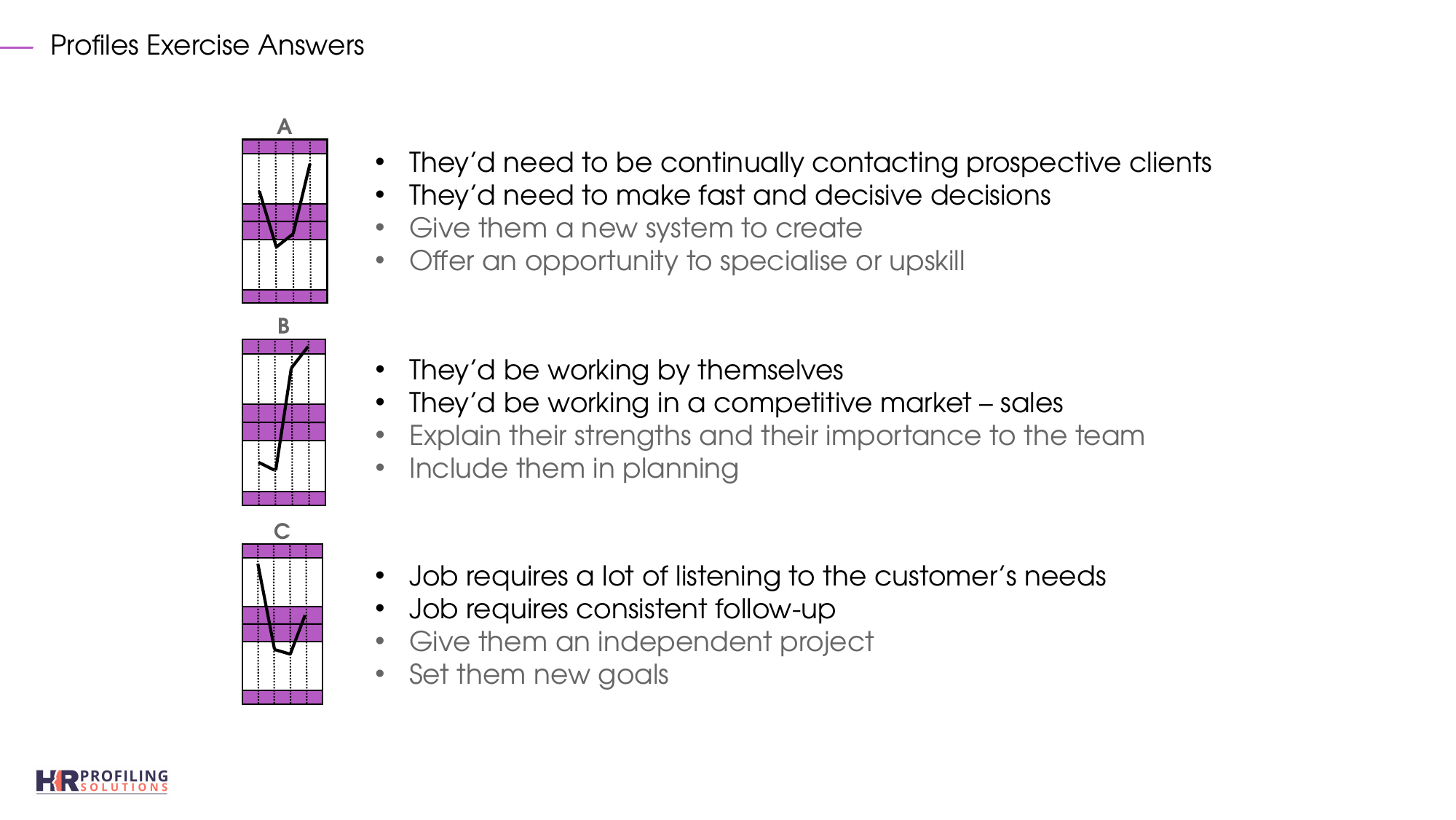

Profiles Exercise Answers
A

They’d need to be continually contacting prospective clients
They’d need to make fast and decisive decisions
Give them a new system to create
Offer an opportunity to specialise or upskill

B

They’d be working by themselves
They’d be working in a competitive market – sales
Explain their strengths and their importance to the team
Include them in planning

C

Job requires a lot of listening to the customer’s needs
Job requires consistent follow-up
Give them an independent project
Set them new goals